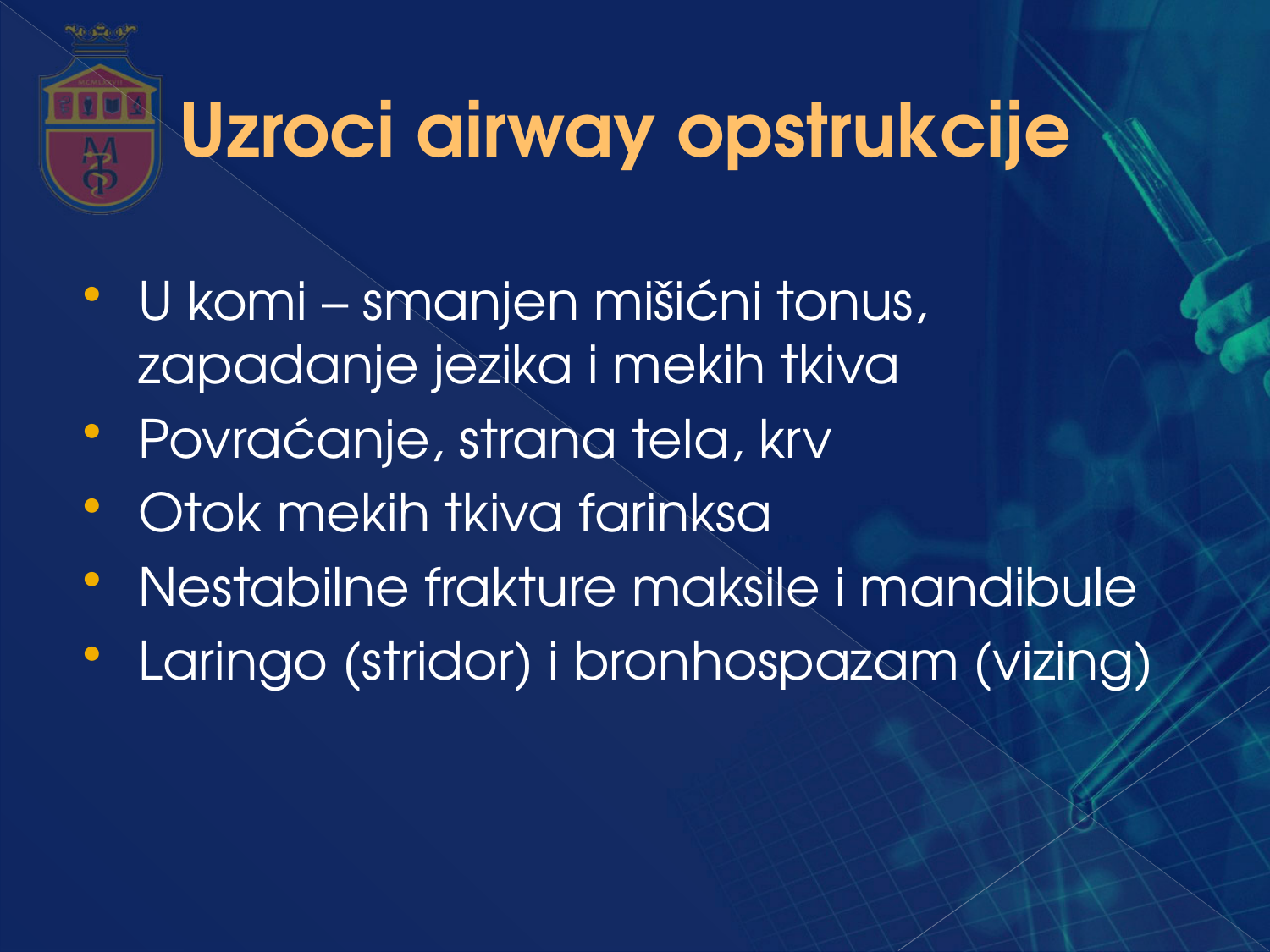

# Uzroci airway opstrukcije
U komi – smanjen mišićni tonus, zapadanje jezika i mekih tkiva
Povraćanje, strana tela, krv
Otok mekih tkiva farinksa
Nestabilne frakture maksile i mandibule
Laringo (stridor) i bronhospazam (vizing)